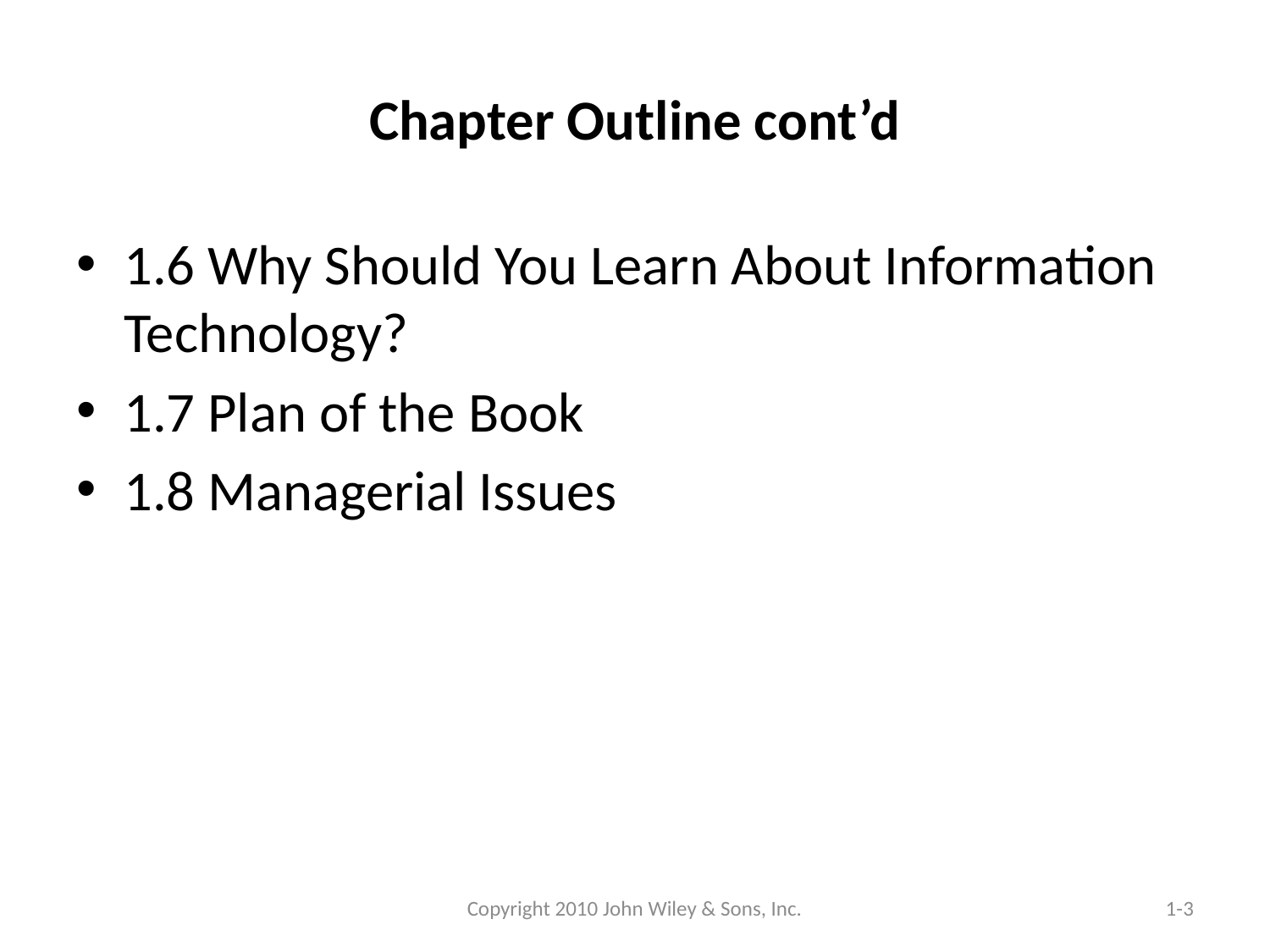

# Chapter Outline cont’d
1.6 Why Should You Learn About Information Technology?
1.7 Plan of the Book
1.8 Managerial Issues

Copyright 2010 John Wiley & Sons, Inc.
1-3